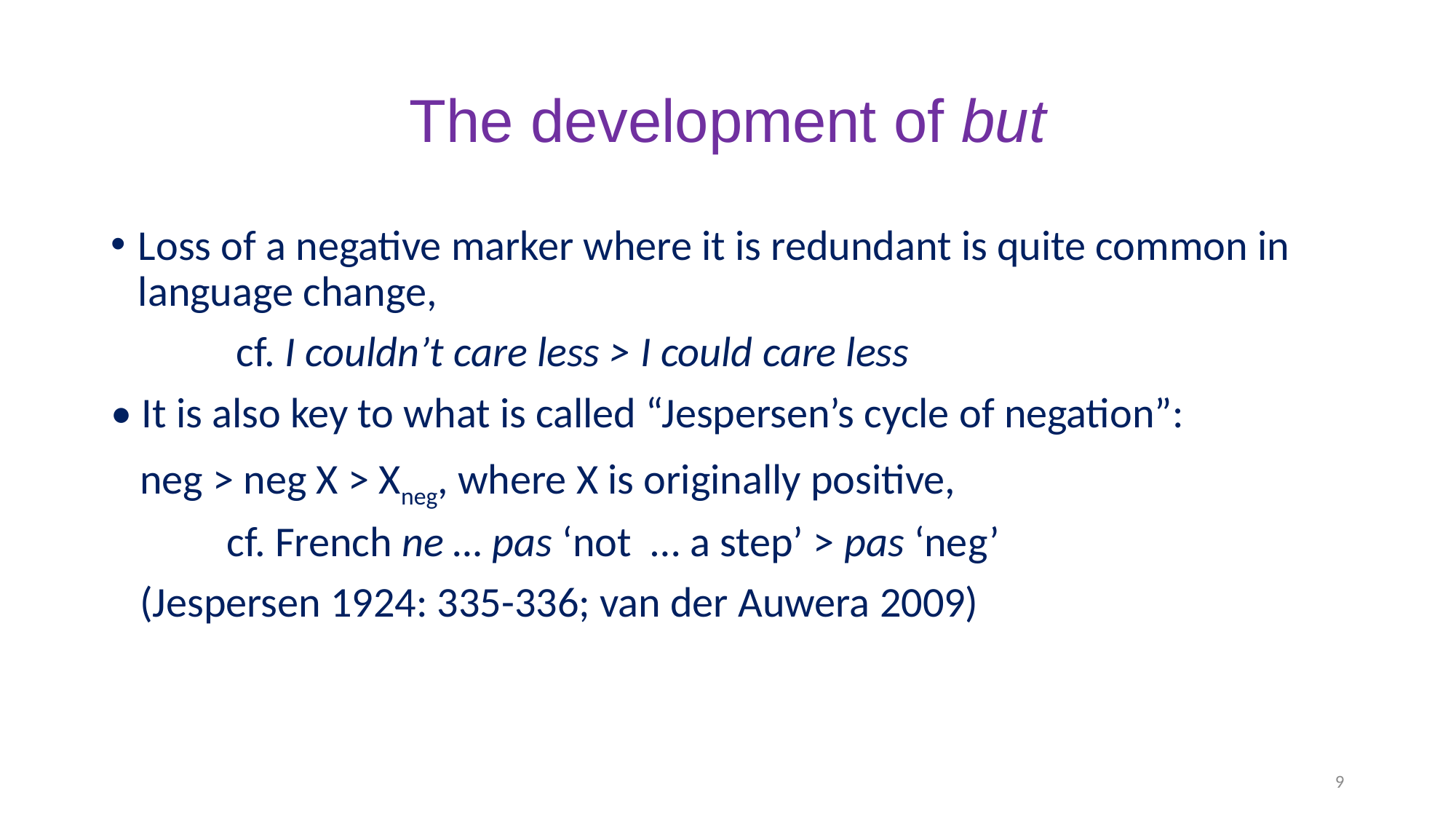

# The development of but
Loss of a negative marker where it is redundant is quite common in language change,
             cf. I couldn’t care less > I could care less
• It is also key to what is called “Jespersen’s cycle of negation”:
   neg > neg X > Xneg, where X is originally positive,
            cf. French ne … pas ‘not  … a step’ > pas ‘neg’
   (Jespersen 1924: 335-336; van der Auwera 2009)

9